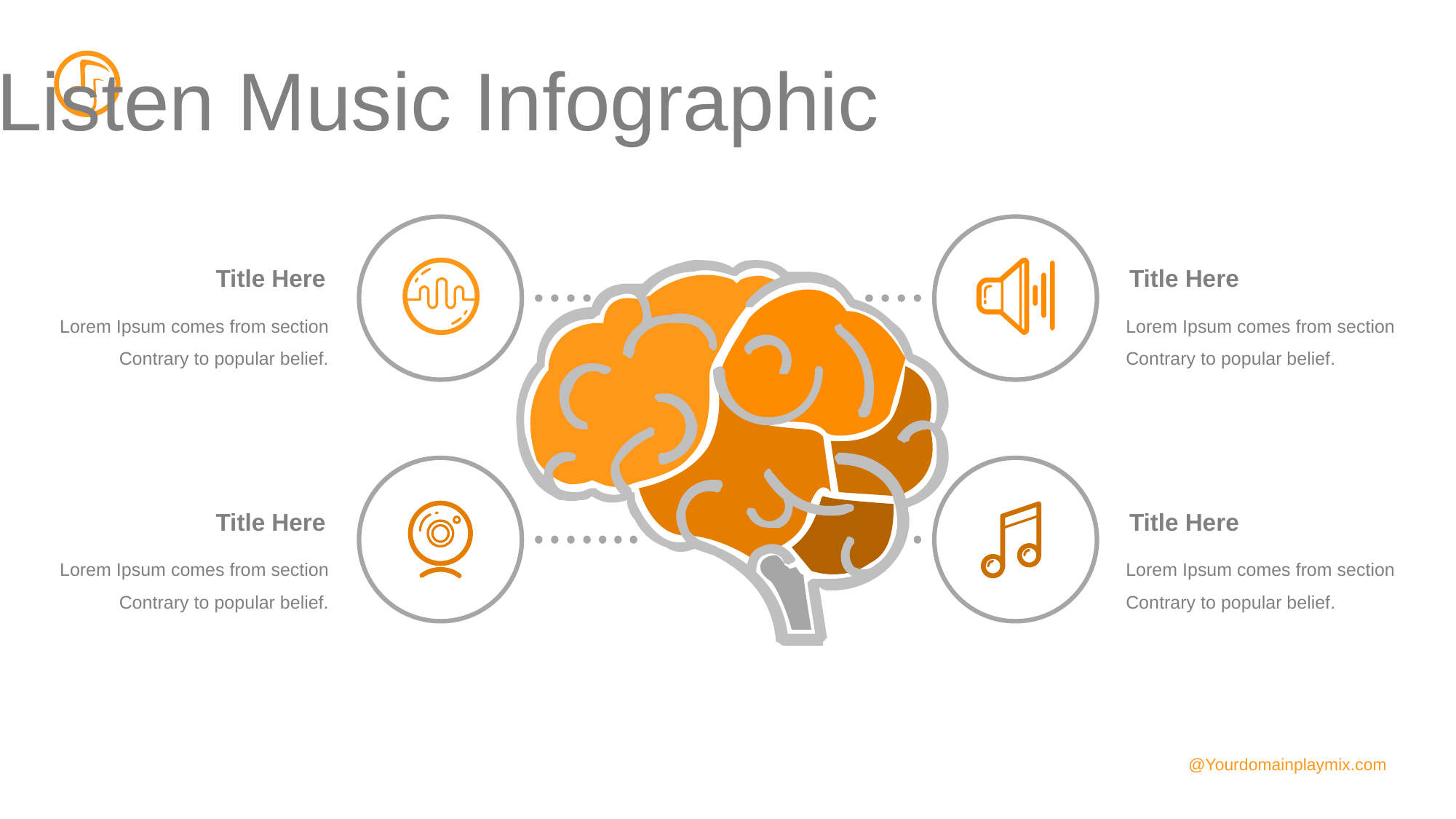

Listen Music Infographic

Title Here
Title Here
Lorem Ipsum comes from section Contrary to popular belief.
Lorem Ipsum comes from section Contrary to popular belief.

Title Here
Title Here

Lorem Ipsum comes from section Contrary to popular belief.
Lorem Ipsum comes from section Contrary to popular belief.